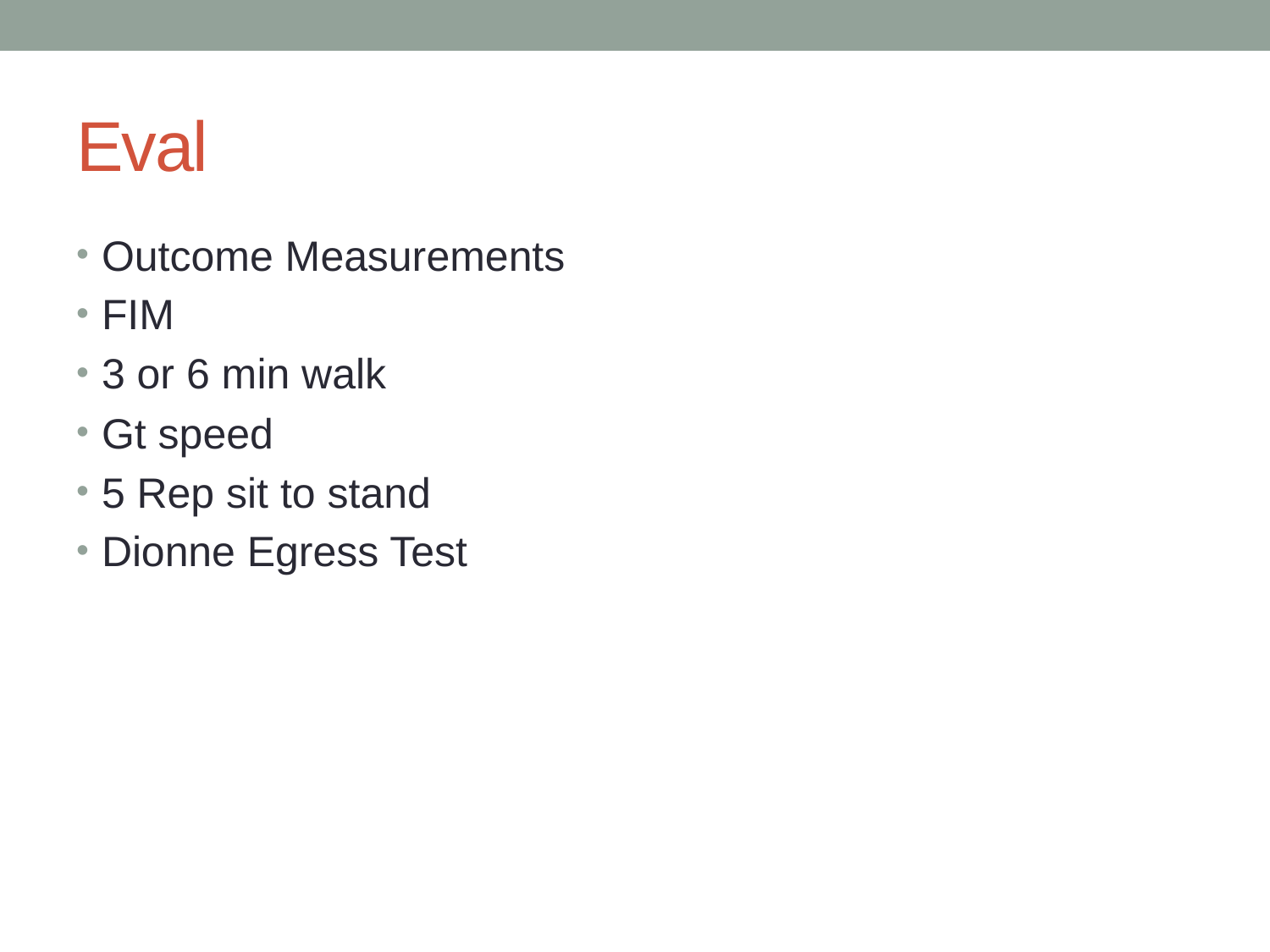

# Eval
Outcome Measurements
FIM
3 or 6 min walk
Gt speed
5 Rep sit to stand
Dionne Egress Test